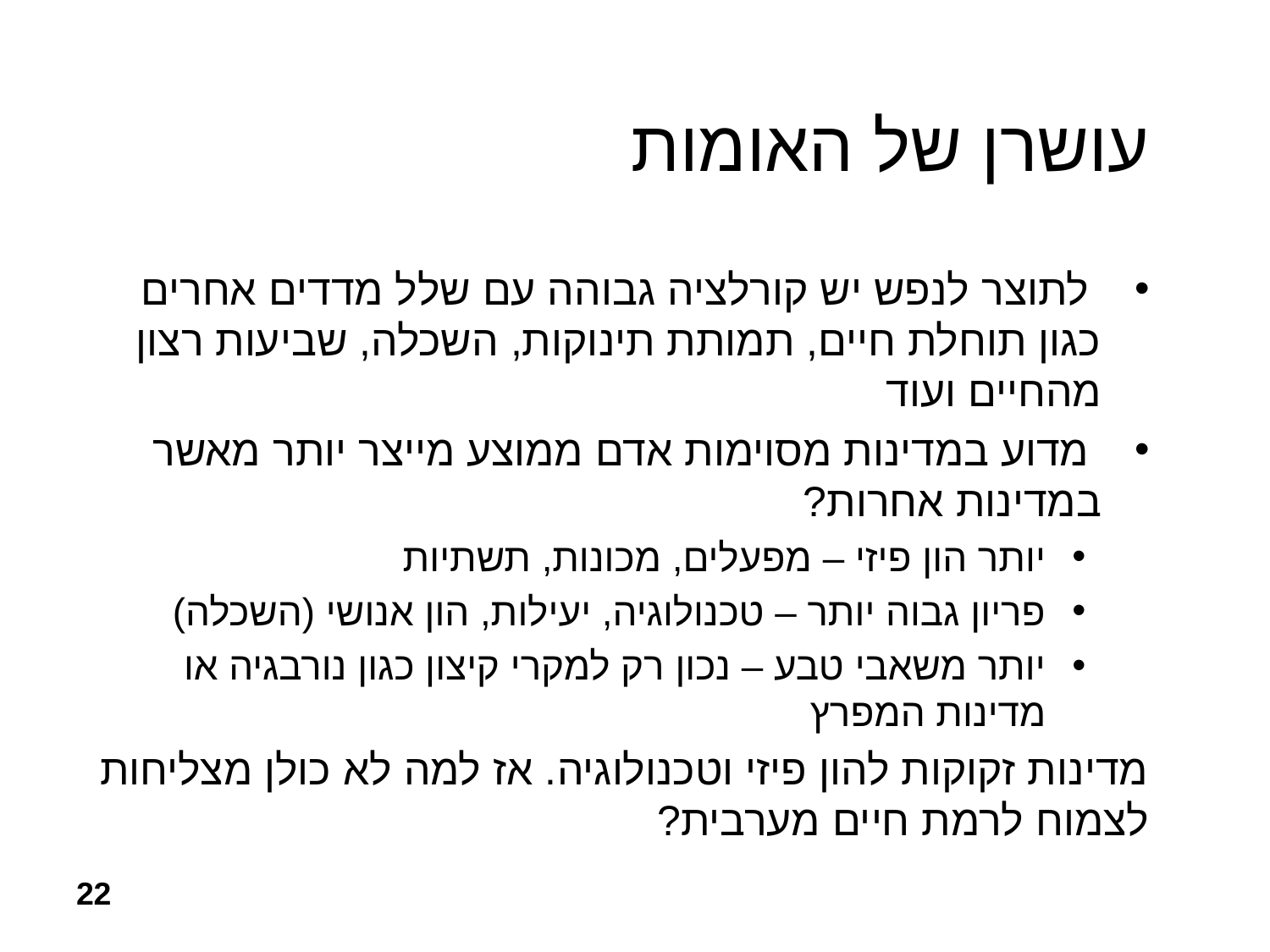

# עושרן של האומות
 לתוצר לנפש יש קורלציה גבוהה עם שלל מדדים אחרים כגון תוחלת חיים, תמותת תינוקות, השכלה, שביעות רצון מהחיים ועוד
 מדוע במדינות מסוימות אדם ממוצע מייצר יותר מאשר במדינות אחרות?
יותר הון פיזי – מפעלים, מכונות, תשתיות
פריון גבוה יותר – טכנולוגיה, יעילות, הון אנושי (השכלה)
יותר משאבי טבע – נכון רק למקרי קיצון כגון נורבגיה או מדינות המפרץ
מדינות זקוקות להון פיזי וטכנולוגיה. אז למה לא כולן מצליחות לצמוח לרמת חיים מערבית?

22